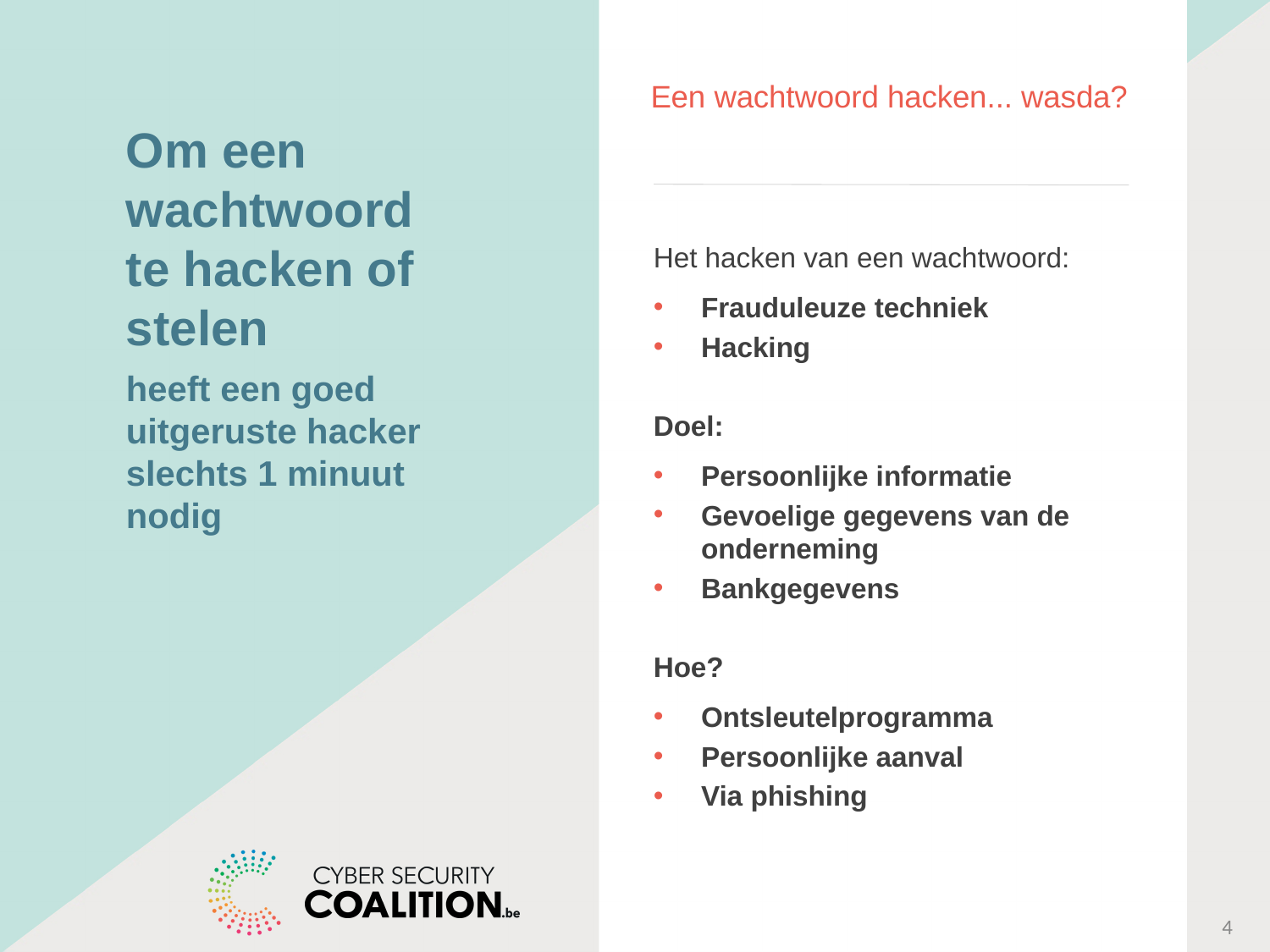

# Een wachtwoord hacken... wasda?
Om een wachtwoord te hacken of stelen
heeft een goed uitgeruste hacker slechts 1 minuut nodig
Het hacken van een wachtwoord:
Frauduleuze techniek
Hacking

Doel:
Persoonlijke informatie
Gevoelige gegevens van de onderneming
Bankgegevens

Hoe?
Ontsleutelprogramma
Persoonlijke aanval
Via phishing
4